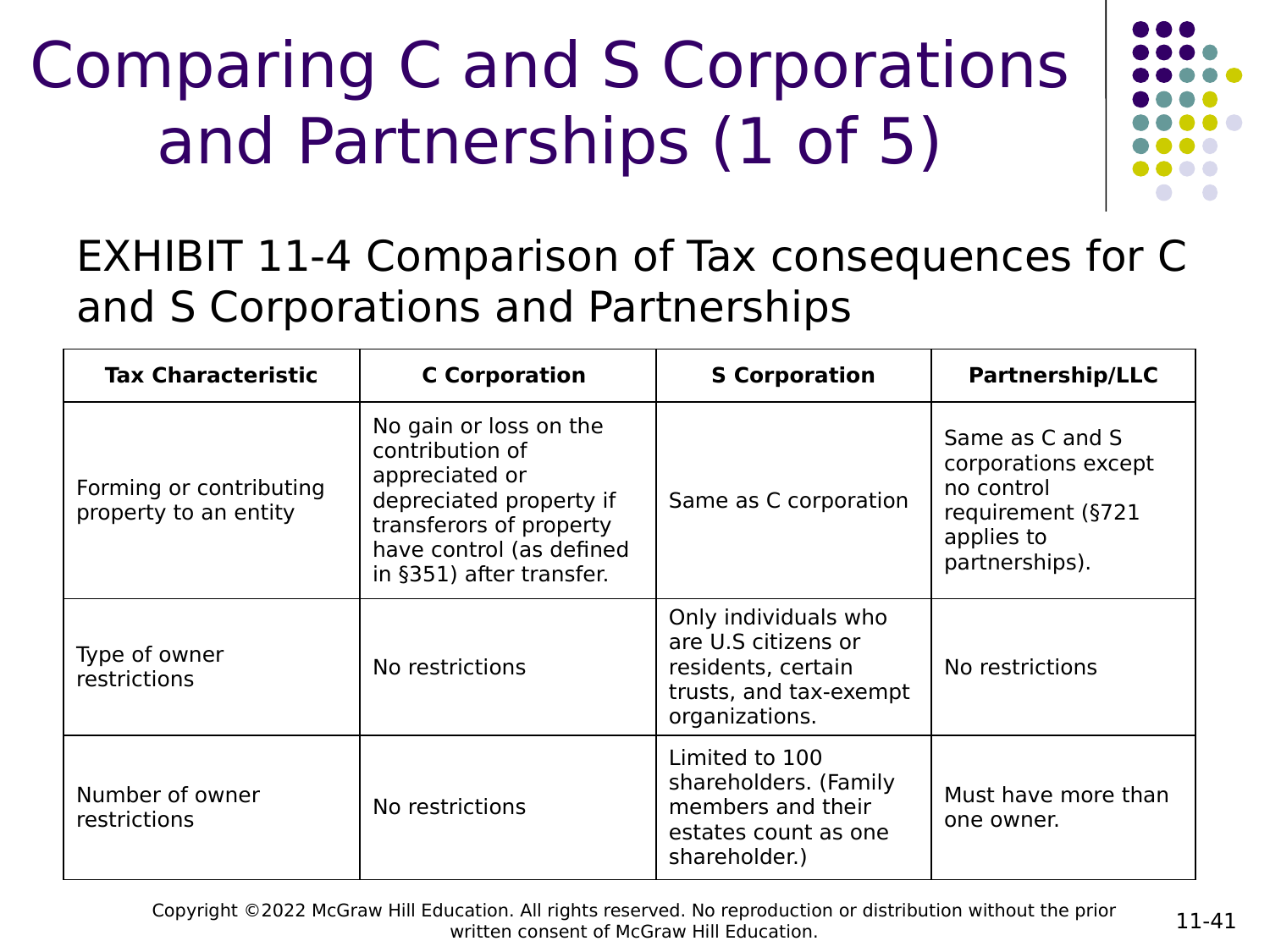

# Comparing C and S Corporations and Partnerships (1 of 5)
EXHIBIT 11-4 Comparison of Tax consequences for C and S Corporations and Partnerships
| Tax Characteristic | C Corporation | S Corporation | Partnership/LLC |
| --- | --- | --- | --- |
| Forming or contributing property to an entity | No gain or loss on the contribution of appreciated or depreciated property if transferors of property have control (as defined in §351) after transfer. | Same as C corporation | Same as C and S corporations except no control requirement (§721 applies to partnerships). |
| Type of owner restrictions | No restrictions | Only individuals who are U.S citizens or residents, certain trusts, and tax-exempt organizations. | No restrictions |
| Number of owner restrictions | No restrictions | Limited to 100 shareholders. (Family members and their estates count as one shareholder.) | Must have more than one owner. |